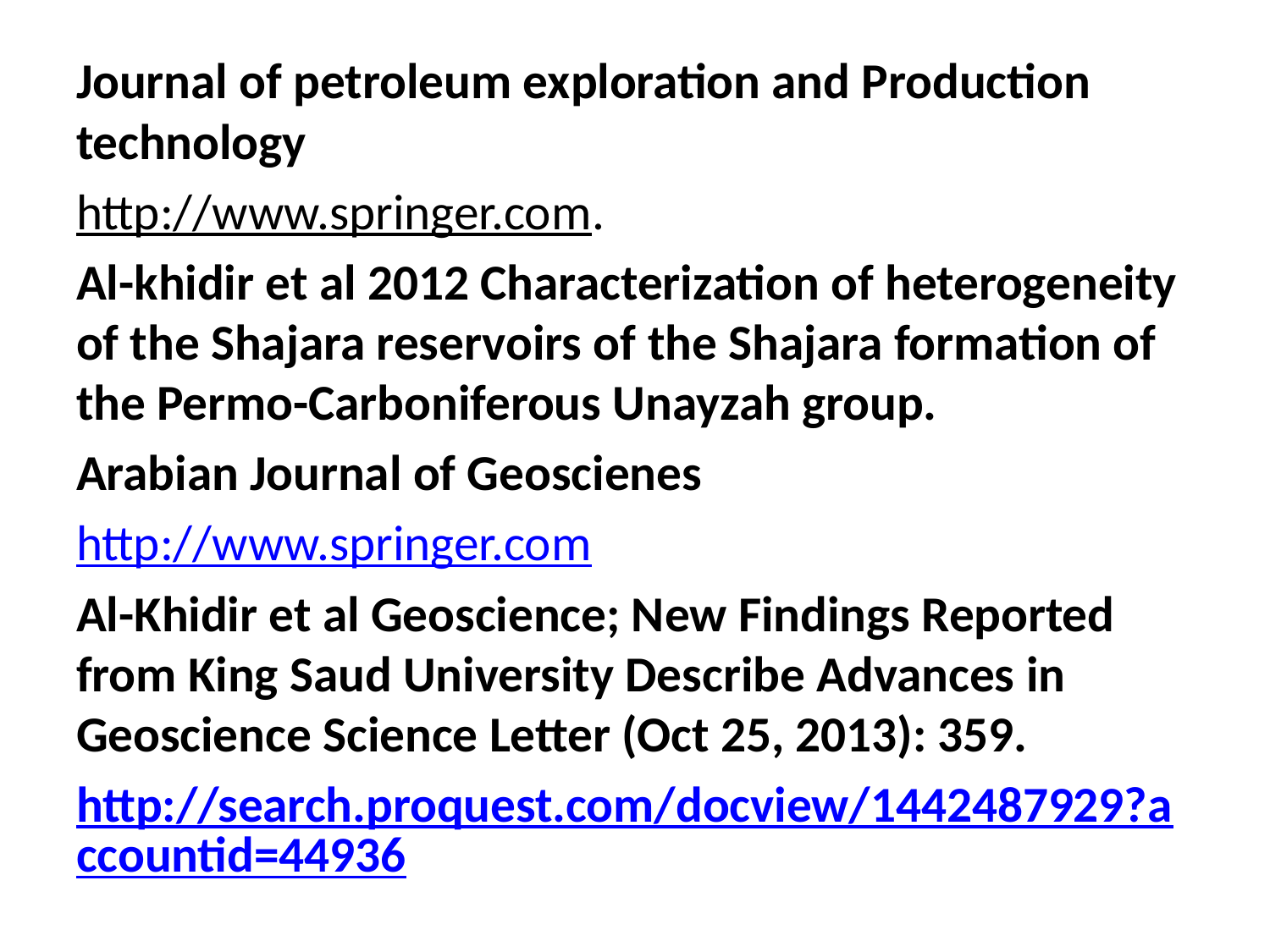

Journal of petroleum exploration and Production technology
http://www.springer.com.
Al-khidir et al 2012 Characterization of heterogeneity of the Shajara reservoirs of the Shajara formation of the Permo-Carboniferous Unayzah group.
Arabian Journal of Geoscienes
http://www.springer.com
Al-Khidir et al Geoscience; New Findings Reported from King Saud University Describe Advances in Geoscience Science Letter (Oct 25, 2013): 359.
http://search.proquest.com/docview/1442487929?accountid=44936